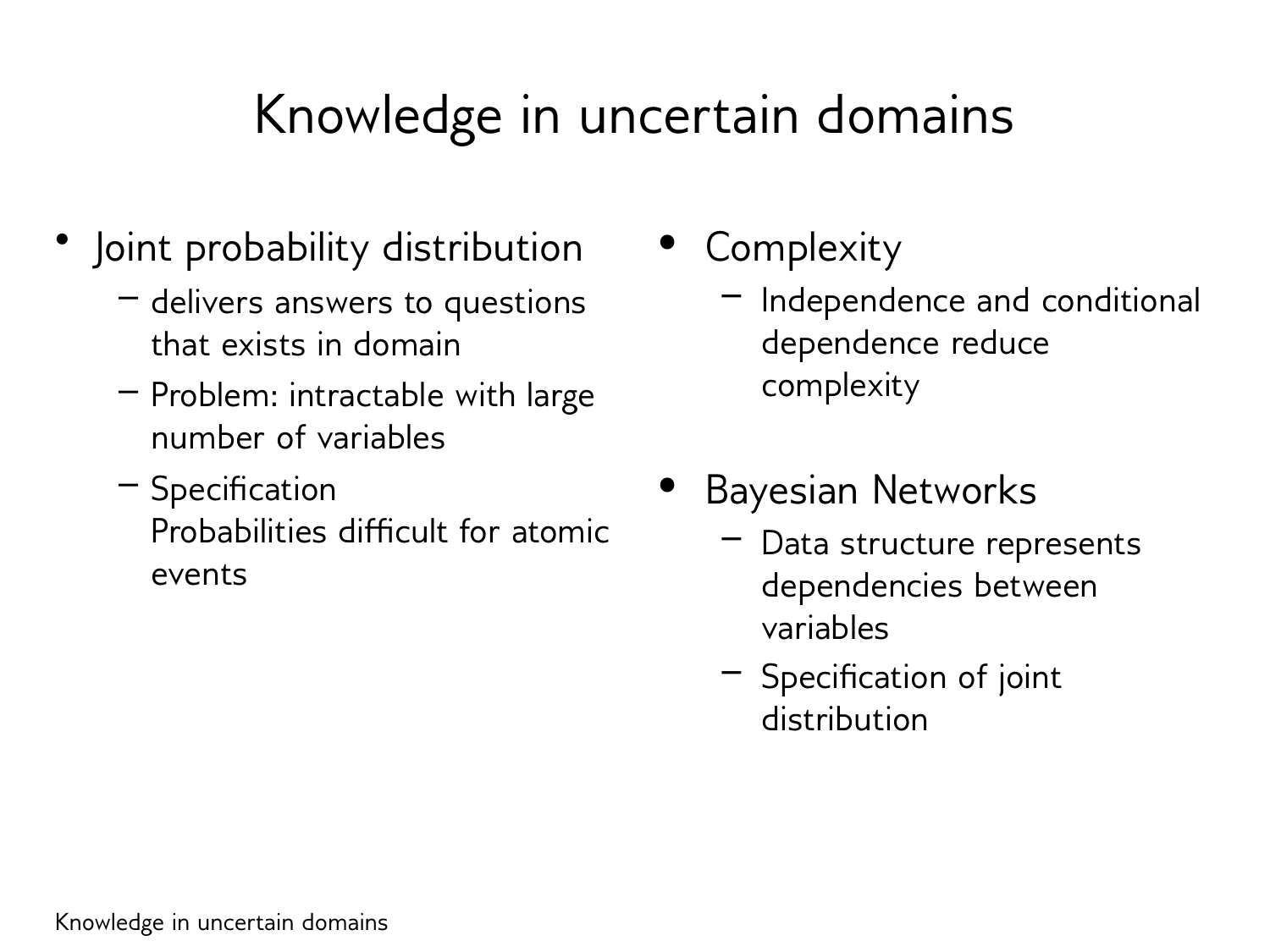

# Knowledge in uncertain domains
Joint probability distribution
delivers answers to questions that exists in domain
Problem: intractable with large number of variables
Specification
Probabilities difficult for atomic events
Complexity
Independence and conditional dependence reduce complexity

Bayesian Networks
Data structure represents dependencies between variables
Specification of joint distribution
Knowledge in uncertain domains
4